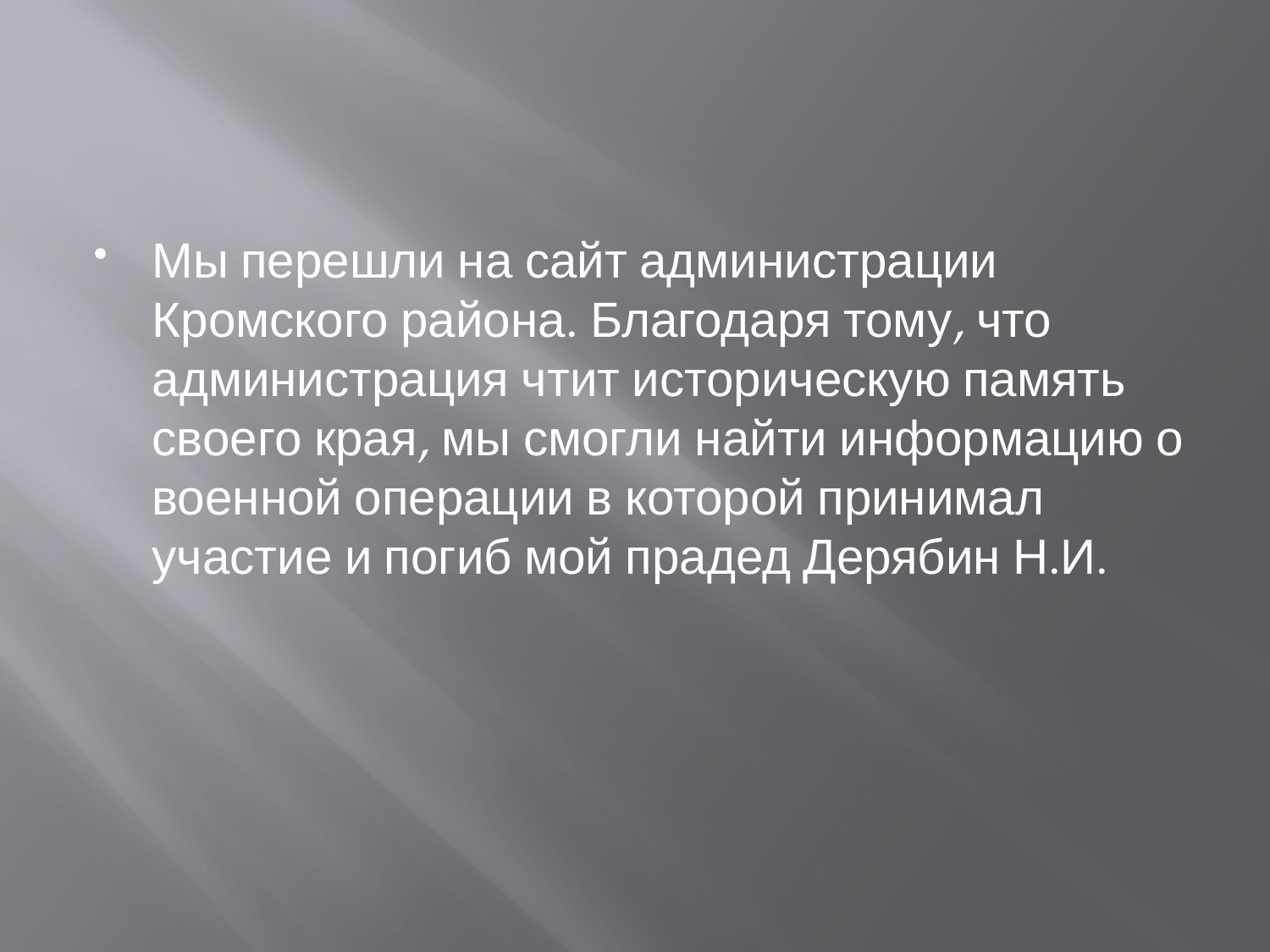

#
Мы перешли на сайт администрации Кромского района. Благодаря тому, что администрация чтит историческую память своего края, мы смогли найти информацию о военной операции в которой принимал участие и погиб мой прадед Дерябин Н.И.